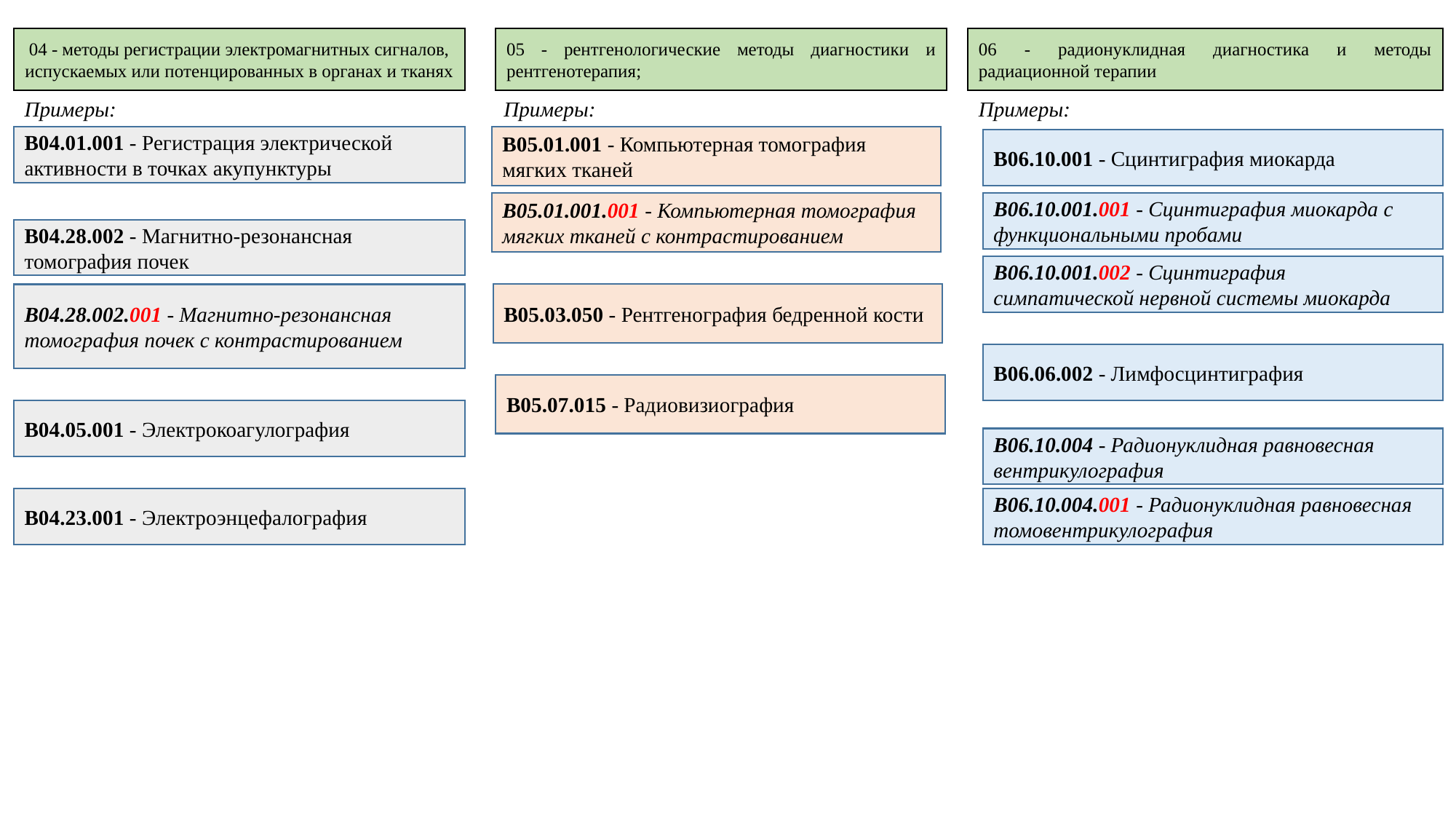

04 - методы регистрации электромагнитных сигналов, испускаемых или потенцированных в органах и тканях
05 - рентгенологические методы диагностики и рентгенотерапия;
06 - радионуклидная диагностика и методы радиационной терапии
Примеры:
Примеры:
Примеры:
B04.01.001 - Регистрация электрической активности в точках акупунктуры
B05.01.001 - Компьютерная томография мягких тканей
В06.10.001 - Сцинтиграфия миокарда
В06.10.001.001 - Сцинтиграфия миокарда с функциональными пробами
B05.01.001.001 - Компьютерная томография мягких тканей с контрастированием
B04.28.002 - Магнитно-резонансная томография почек
B06.10.001.002 - Сцинтиграфия симпатической нервной системы миокарда
B04.28.002.001 - Магнитно-резонансная томография почек с контрастированием
B05.03.050 - Рентгенография бедренной кости
B06.06.002 - Лимфосцинтиграфия
B05.07.015 - Радиовизиография
B04.05.001 - Электрокоагулография
B06.10.004 - Радионуклидная равновесная вентрикулография
B04.23.001 - Электроэнцефалография
B06.10.004.001 - Радионуклидная равновесная томовентрикулография